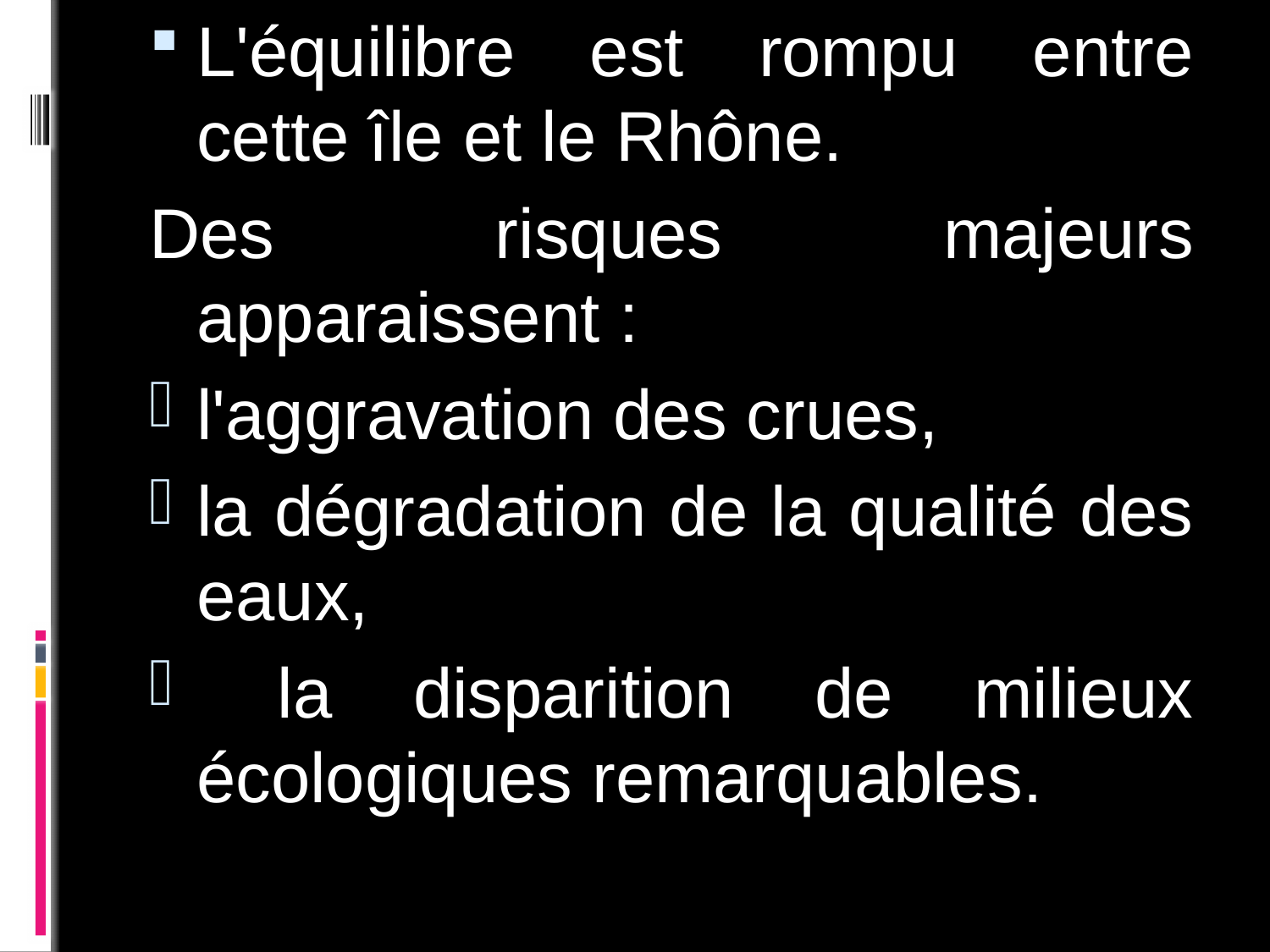

L'équilibre est rompu entre cette île et le Rhône.
Des risques majeurs apparaissent :
l'aggravation des crues,
la dégradation de la qualité des eaux,
 la disparition de milieux écologiques remarquables.